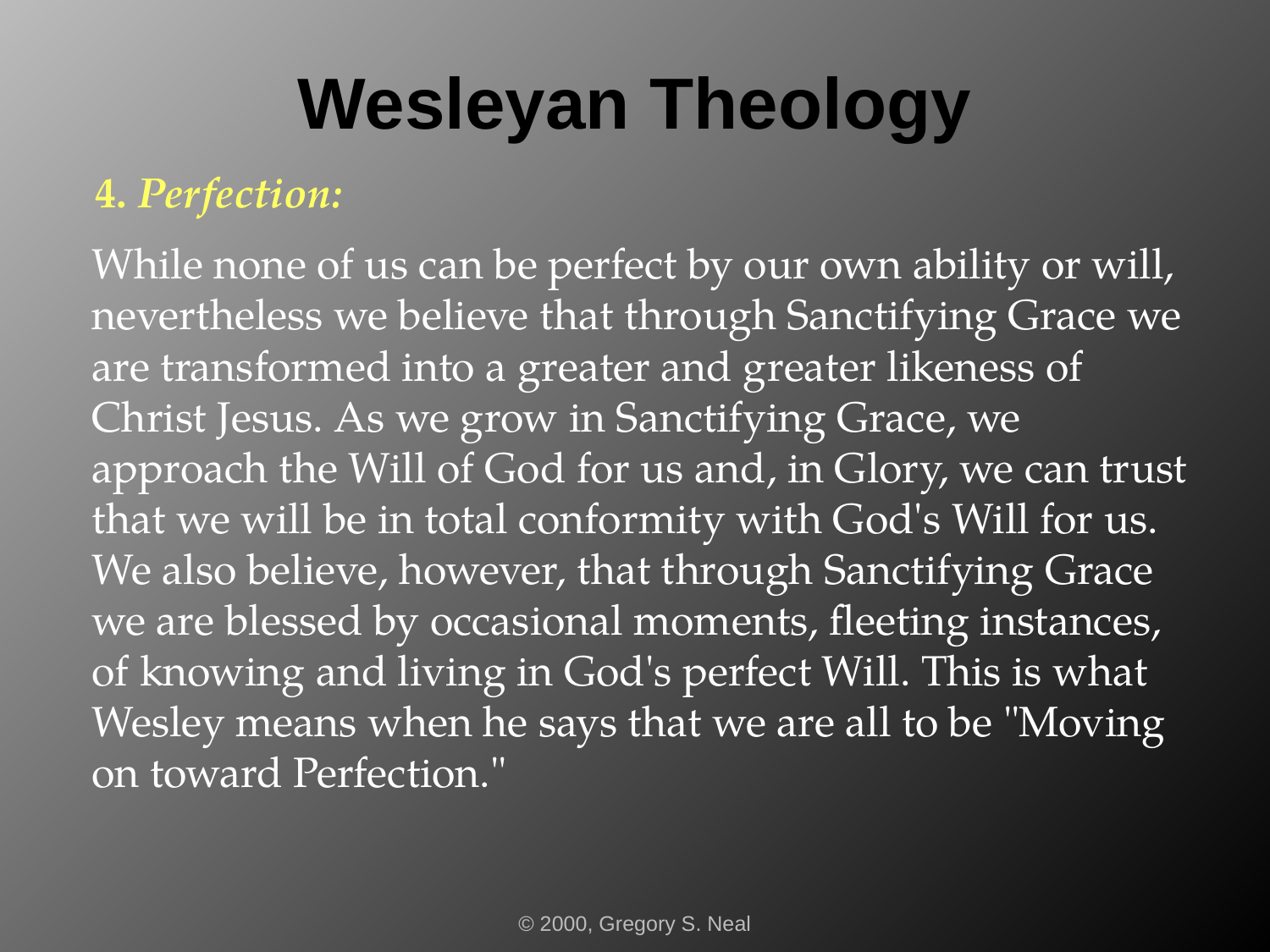

# Wesleyan Theology
4. Perfection:
While none of us can be perfect by our own ability or will, nevertheless we believe that through Sanctifying Grace we are transformed into a greater and greater likeness of Christ Jesus. As we grow in Sanctifying Grace, we approach the Will of God for us and, in Glory, we can trust that we will be in total conformity with God's Will for us. We also believe, however, that through Sanctifying Grace we are blessed by occasional moments, fleeting instances, of knowing and living in God's perfect Will. This is what Wesley means when he says that we are all to be "Moving on toward Perfection."
© 2000, Gregory S. Neal